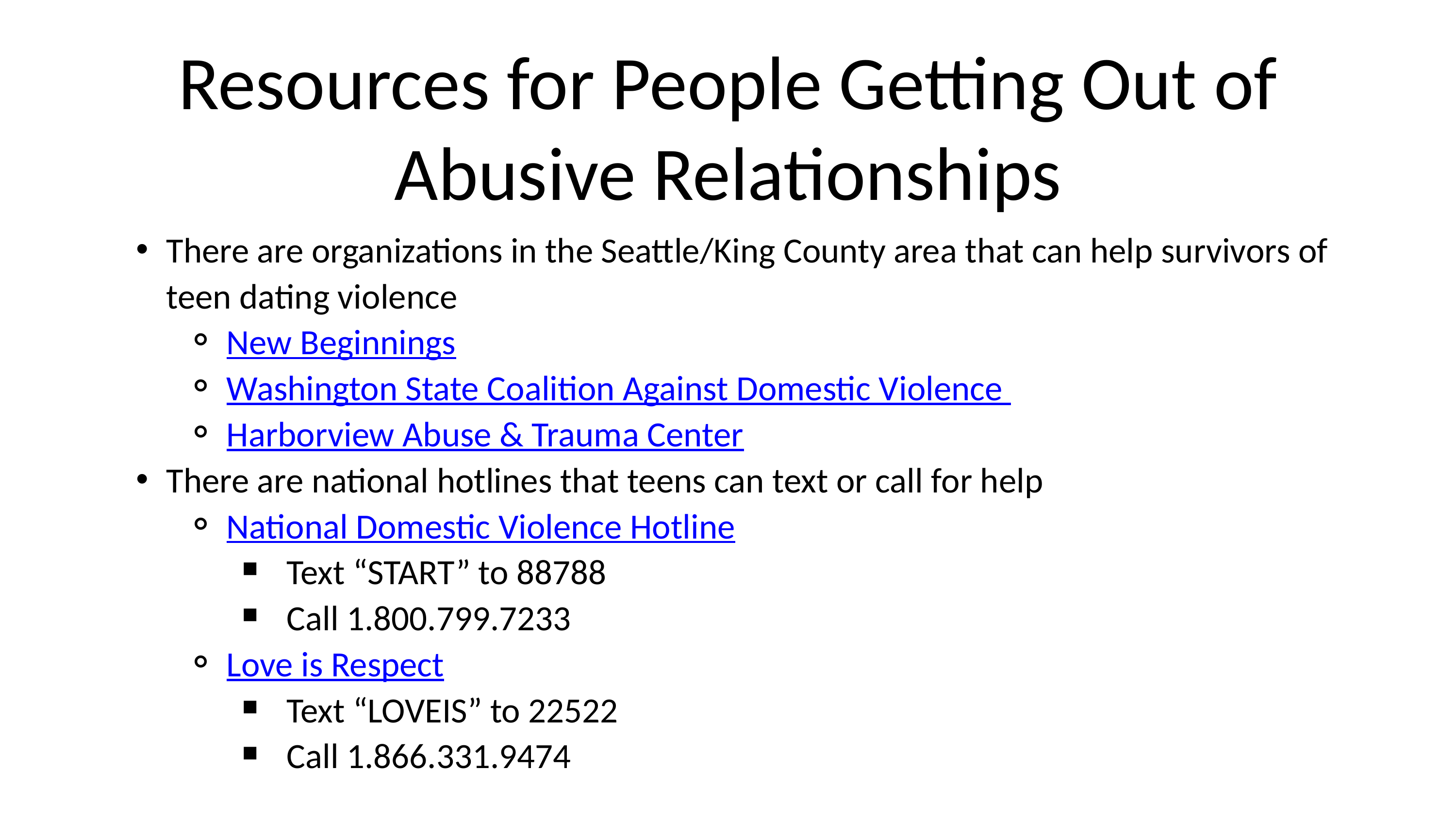

Resources for People Getting Out of Abusive Relationships
There are organizations in the Seattle/King County area that can help survivors of teen dating violence
New Beginnings
Washington State Coalition Against Domestic Violence
Harborview Abuse & Trauma Center
There are national hotlines that teens can text or call for help
National Domestic Violence Hotline
Text “START” to 88788
Call 1.800.799.7233
Love is Respect
Text “LOVEIS” to 22522
Call 1.866.331.9474